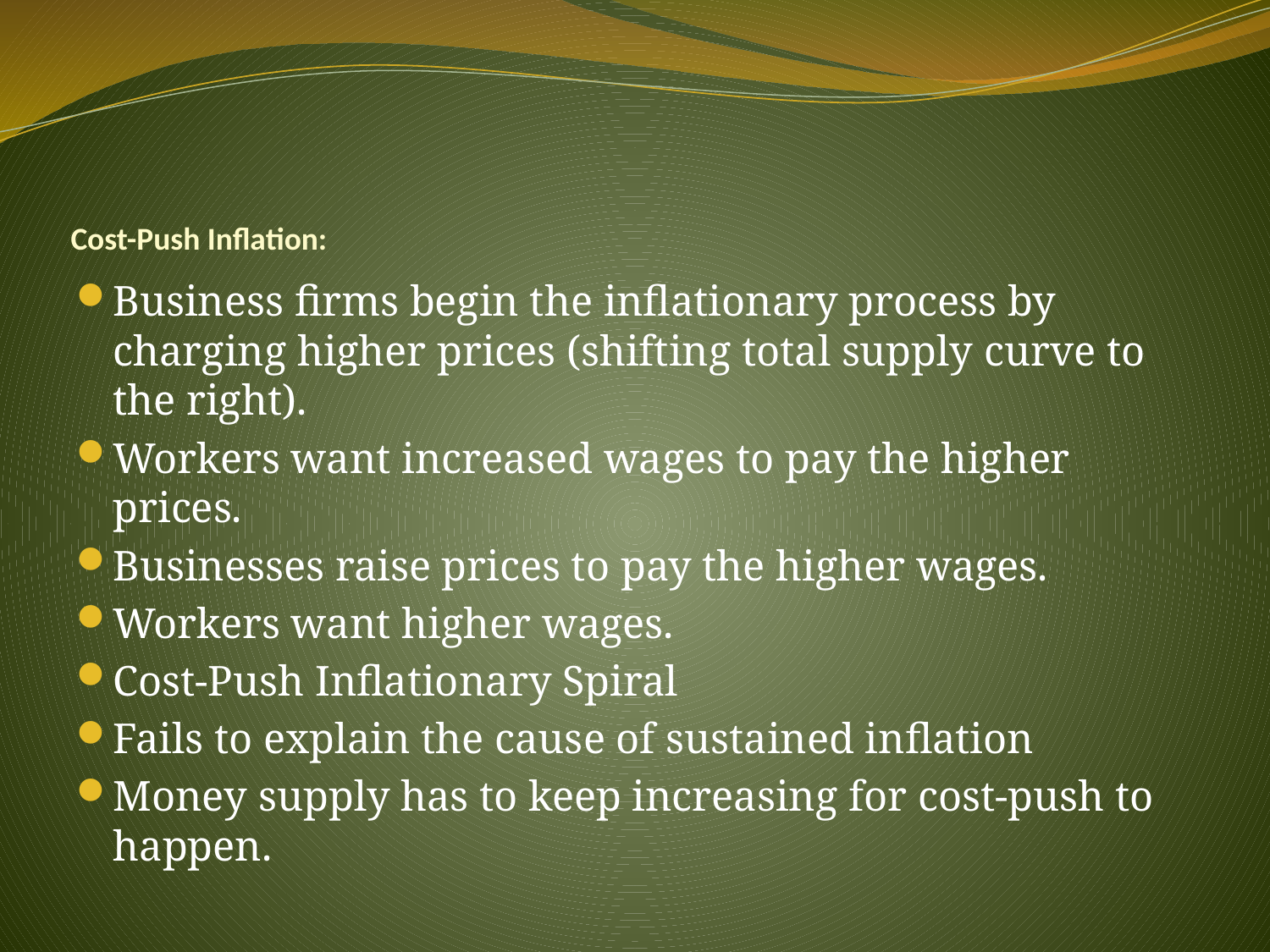

# Cost-Push Inflation:
Business firms begin the inflationary process by charging higher prices (shifting total supply curve to the right).
Workers want increased wages to pay the higher prices.
Businesses raise prices to pay the higher wages.
Workers want higher wages.
Cost-Push Inflationary Spiral
Fails to explain the cause of sustained inflation
Money supply has to keep increasing for cost-push to happen.